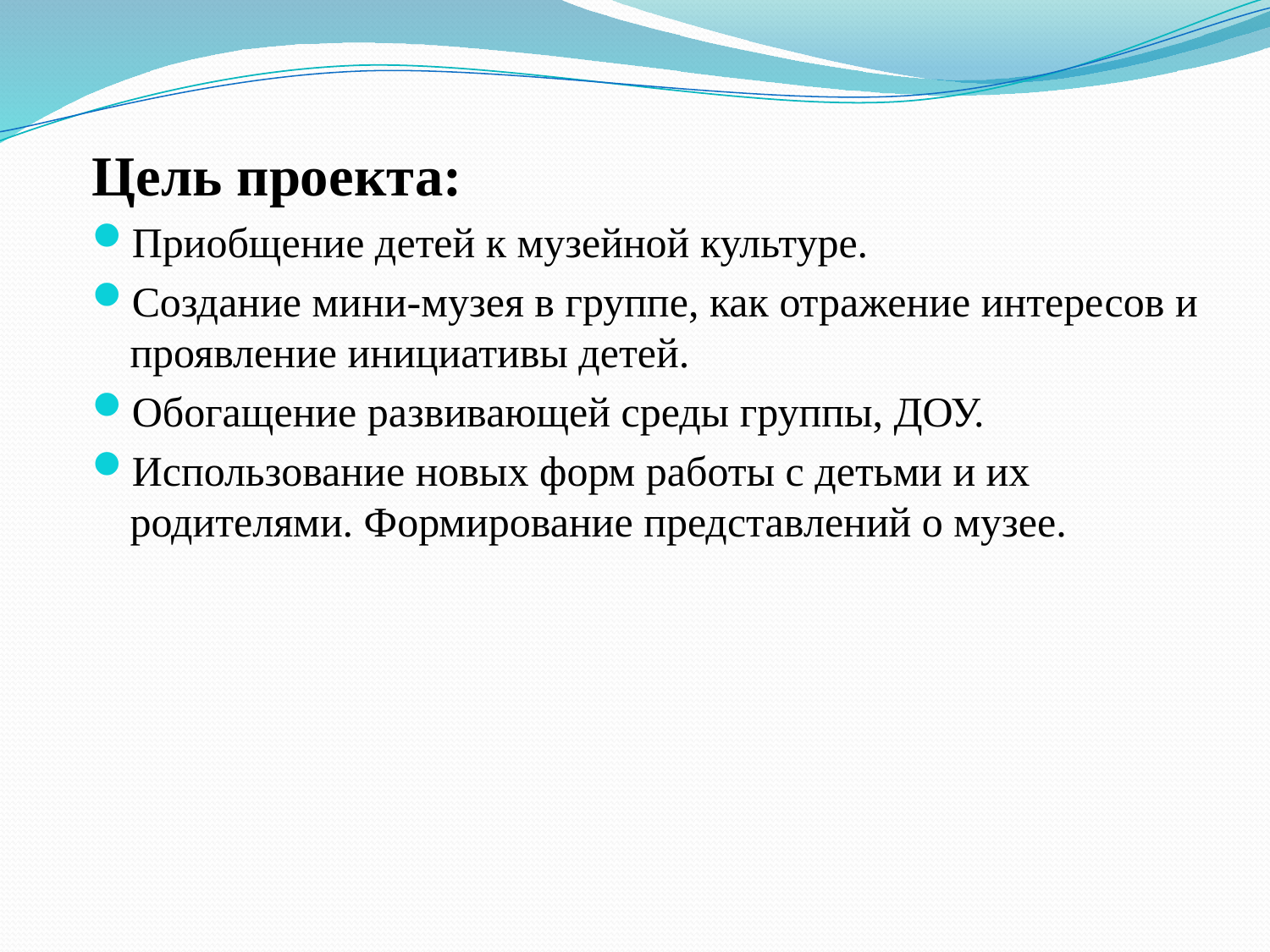

Цель проекта:
Приобщение детей к музейной культуре.
Создание мини-музея в группе, как отражение интересов и проявление инициативы детей.
Обогащение развивающей среды группы, ДОУ.
Использование новых форм работы с детьми и их родителями. Формирование представлений о музее.